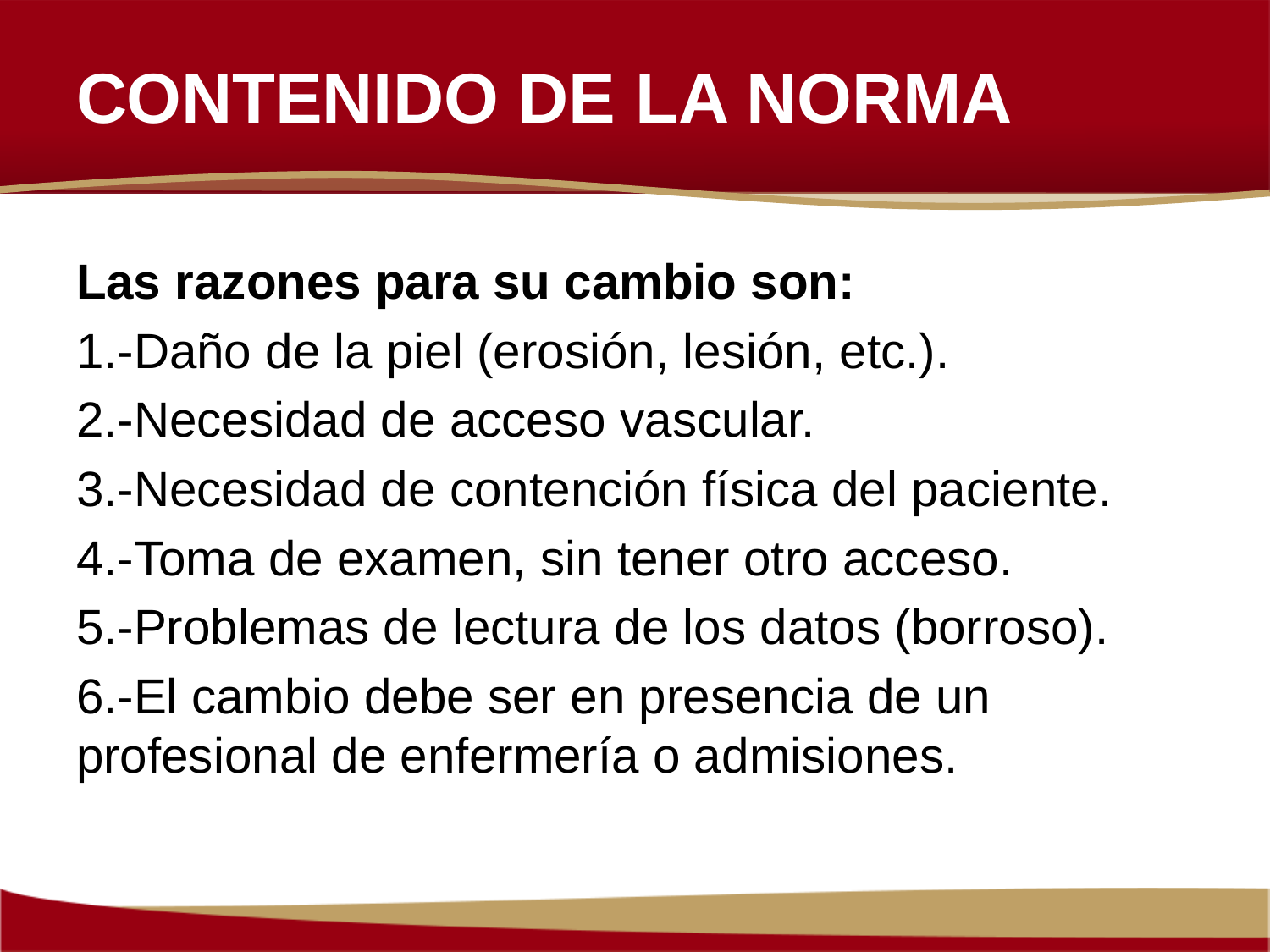

# CONTENIDO DE LA NORMA
Las razones para su cambio son:
1.-Daño de la piel (erosión, lesión, etc.).
2.-Necesidad de acceso vascular.
3.-Necesidad de contención física del paciente.
4.-Toma de examen, sin tener otro acceso.
5.-Problemas de lectura de los datos (borroso).
6.-El cambio debe ser en presencia de un profesional de enfermería o admisiones.